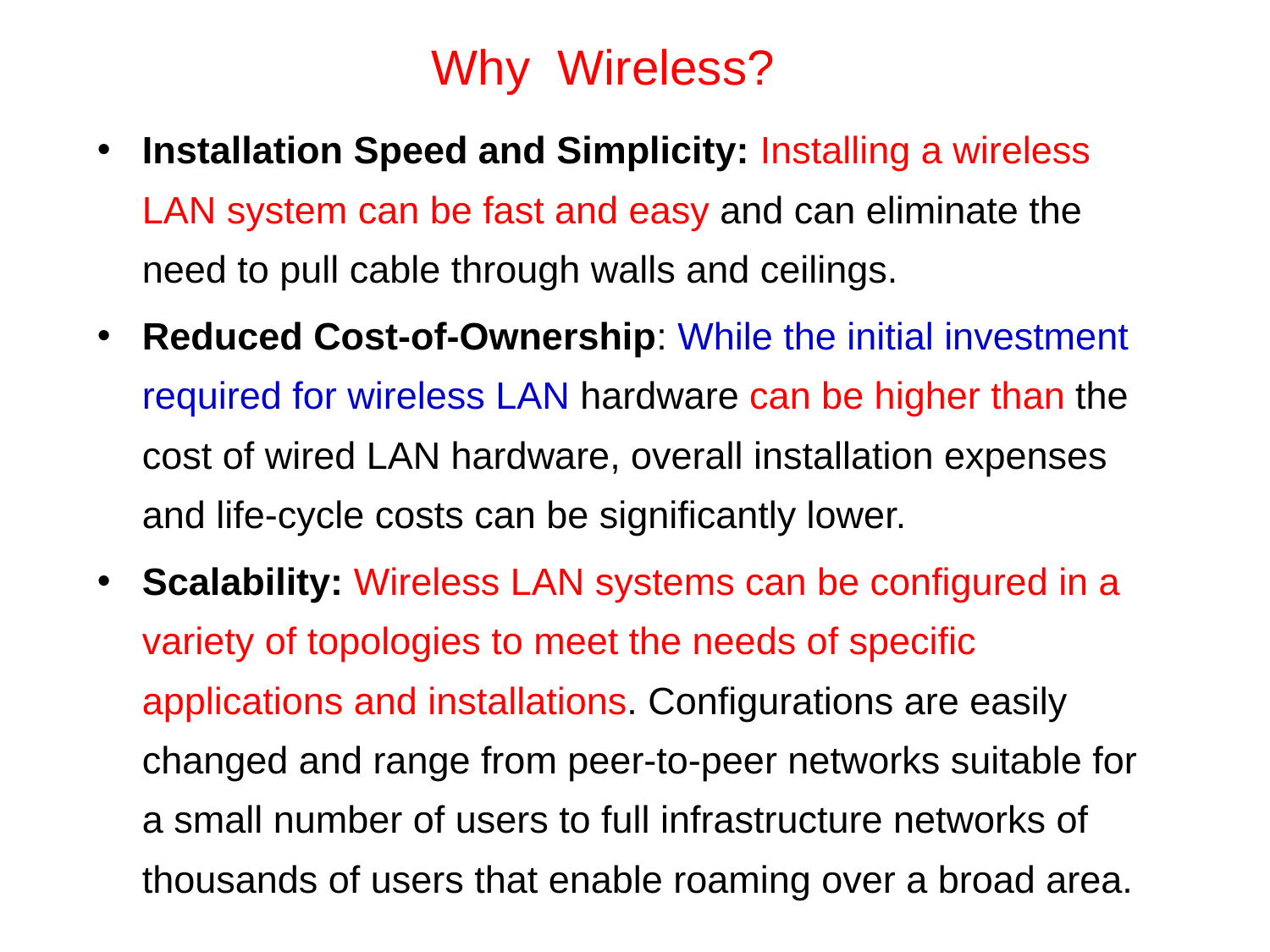

# Why  Wireless?
Installation Speed and Simplicity: Installing a wireless LAN system can be fast and easy and can eliminate the need to pull cable through walls and ceilings.
Reduced Cost-of-Ownership: While the initial investment required for wireless LAN hardware can be higher than the cost of wired LAN hardware, overall installation expenses and life-cycle costs can be significantly lower.
Scalability: Wireless LAN systems can be configured in a variety of topologies to meet the needs of specific applications and installations. Configurations are easily changed and range from peer-to-peer networks suitable for a small number of users to full infrastructure networks of thousands of users that enable roaming over a broad area.